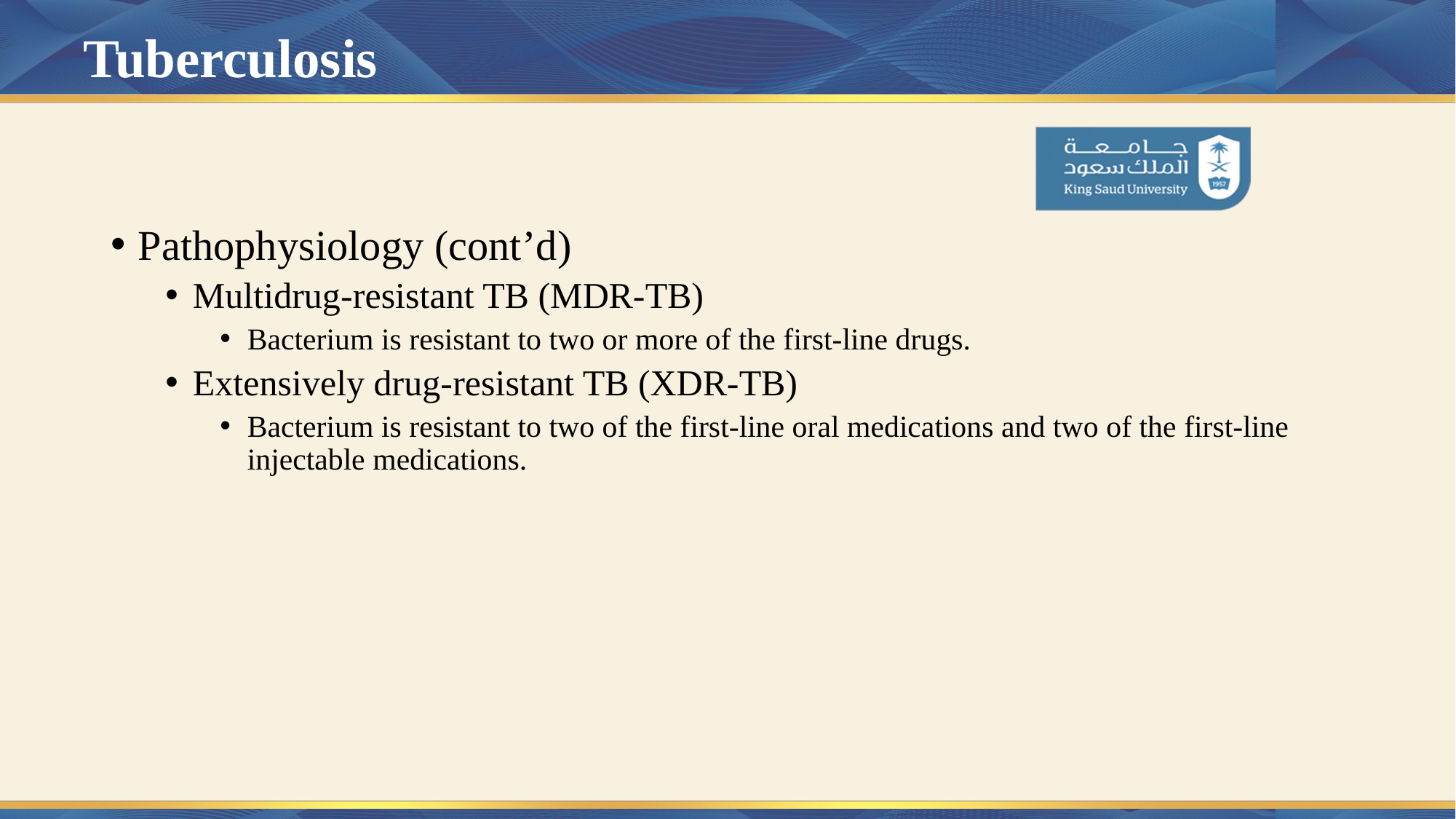

# Tuberculosis
Pathophysiology (cont’d)
Multidrug-resistant TB (MDR-TB)
Bacterium is resistant to two or more of the first-line drugs.
Extensively drug-resistant TB (XDR-TB)
Bacterium is resistant to two of the first-line oral medications and two of the first-line injectable medications.